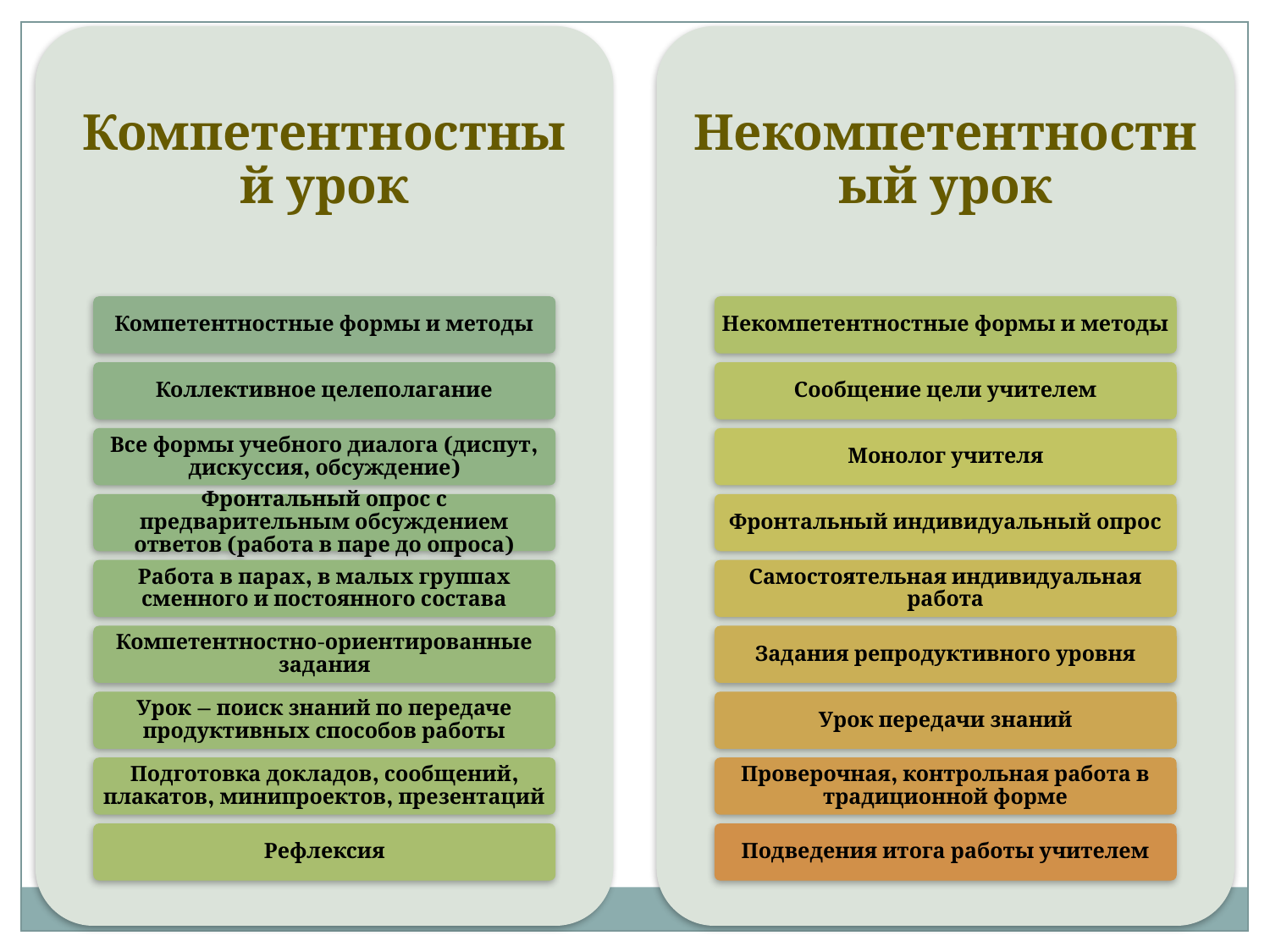

Компетентностный урок
Компетентностные формы и методы
Коллективное целеполагание
Все формы учебного диалога (диспут, дискуссия, обсуждение)
Фронтальный опрос с предварительным обсуждением ответов (работа в паре до опроса)
Работа в парах, в малых группах сменного и постоянного состава
Компетентностно-ориентированные задания
Урок – поиск знаний по передаче продуктивных способов работы
Подготовка докладов, сообщений, плакатов, минипроектов, презентаций
Рефлексия
Некомпетентностный урок
Некомпетентностные формы и методы
Сообщение цели учителем
Монолог учителя
Фронтальный индивидуальный опрос
Самостоятельная индивидуальная работа
Задания репродуктивного уровня
Урок передачи знаний
Проверочная, контрольная работа в традиционной форме
Подведения итога работы учителем